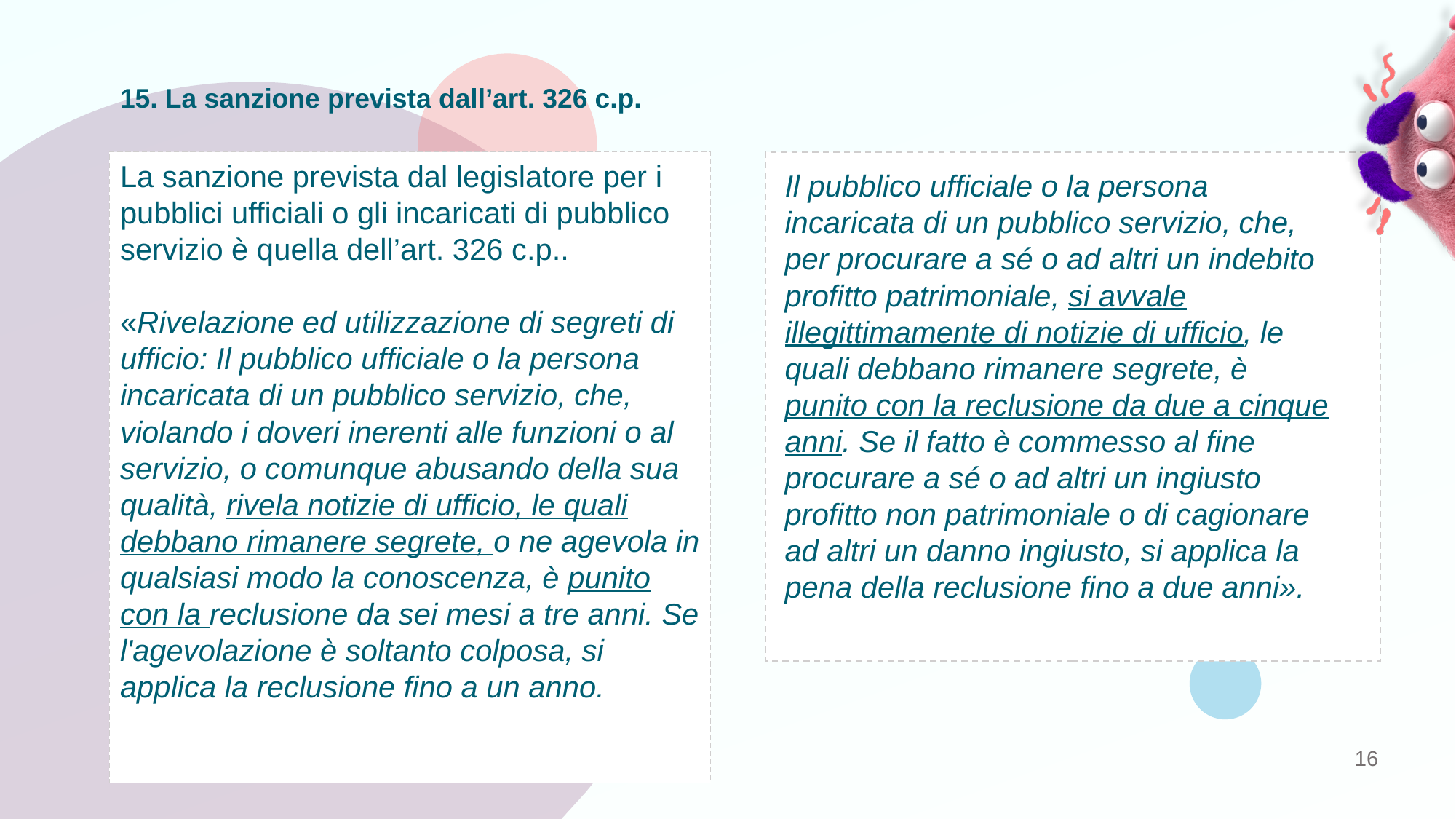

# 15. La sanzione prevista dall’art. 326 c.p.
La sanzione prevista dal legislatore per i pubblici ufficiali o gli incaricati di pubblico servizio è quella dell’art. 326 c.p..

«Rivelazione ed utilizzazione di segreti di ufficio: Il pubblico ufficiale o la persona incaricata di un pubblico servizio, che, violando i doveri inerenti alle funzioni o al servizio, o comunque abusando della sua qualità, rivela notizie di ufficio, le quali debbano rimanere segrete, o ne agevola in qualsiasi modo la conoscenza, è punito con la reclusione da sei mesi a tre anni. Se l'agevolazione è soltanto colposa, si applica la reclusione fino a un anno.
Il pubblico ufficiale o la persona incaricata di un pubblico servizio, che, per procurare a sé o ad altri un indebito profitto patrimoniale, si avvale illegittimamente di notizie di ufficio, le quali debbano rimanere segrete, è punito con la reclusione da due a cinque anni. Se il fatto è commesso al fine procurare a sé o ad altri un ingiusto profitto non patrimoniale o di cagionare ad altri un danno ingiusto, si applica la pena della reclusione fino a due anni».
16